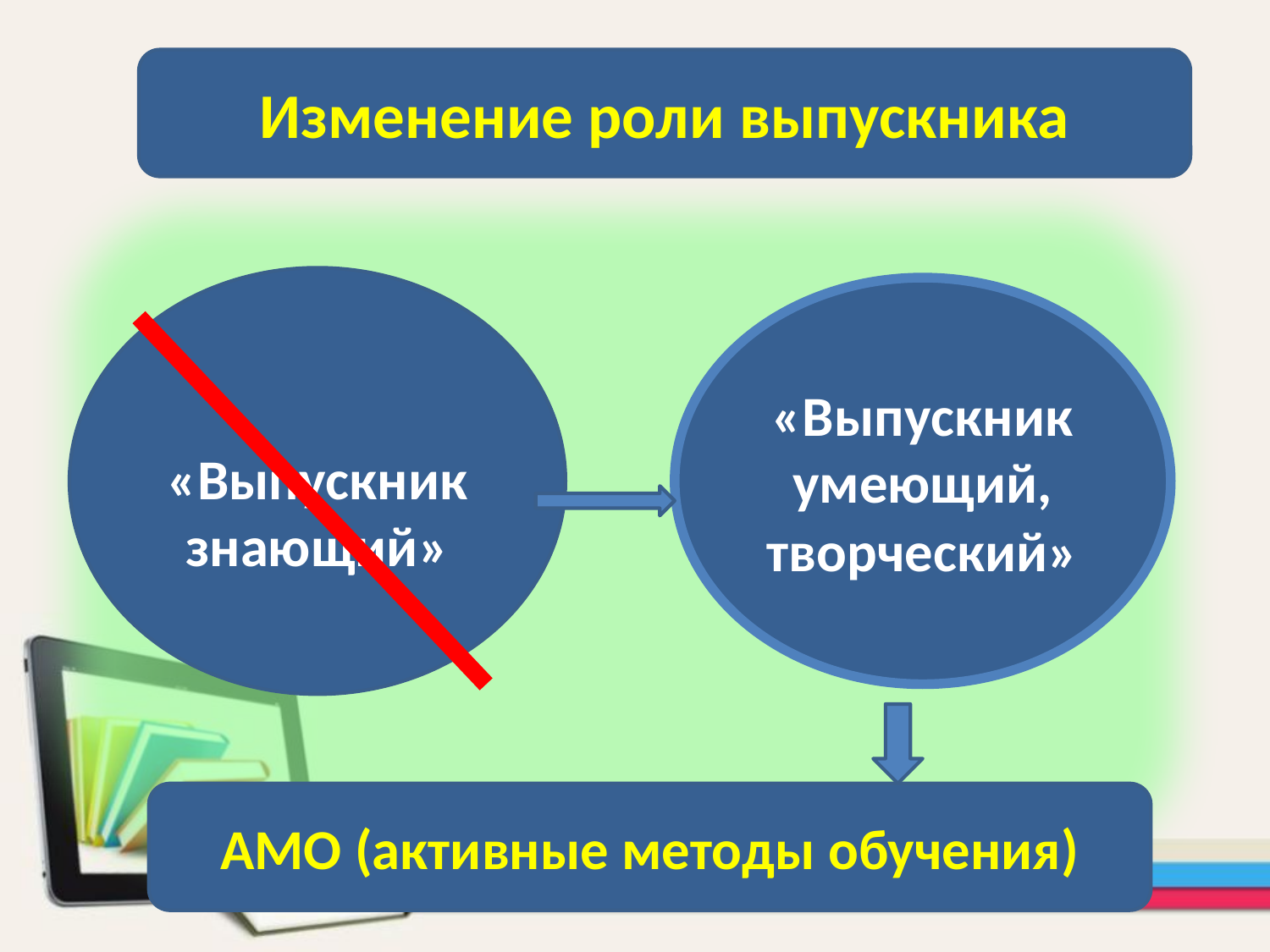

#
Изменение роли выпускника

«Выпускник знающий»
«Выпускник умеющий, творческий»

АМО (активные методы обучения)